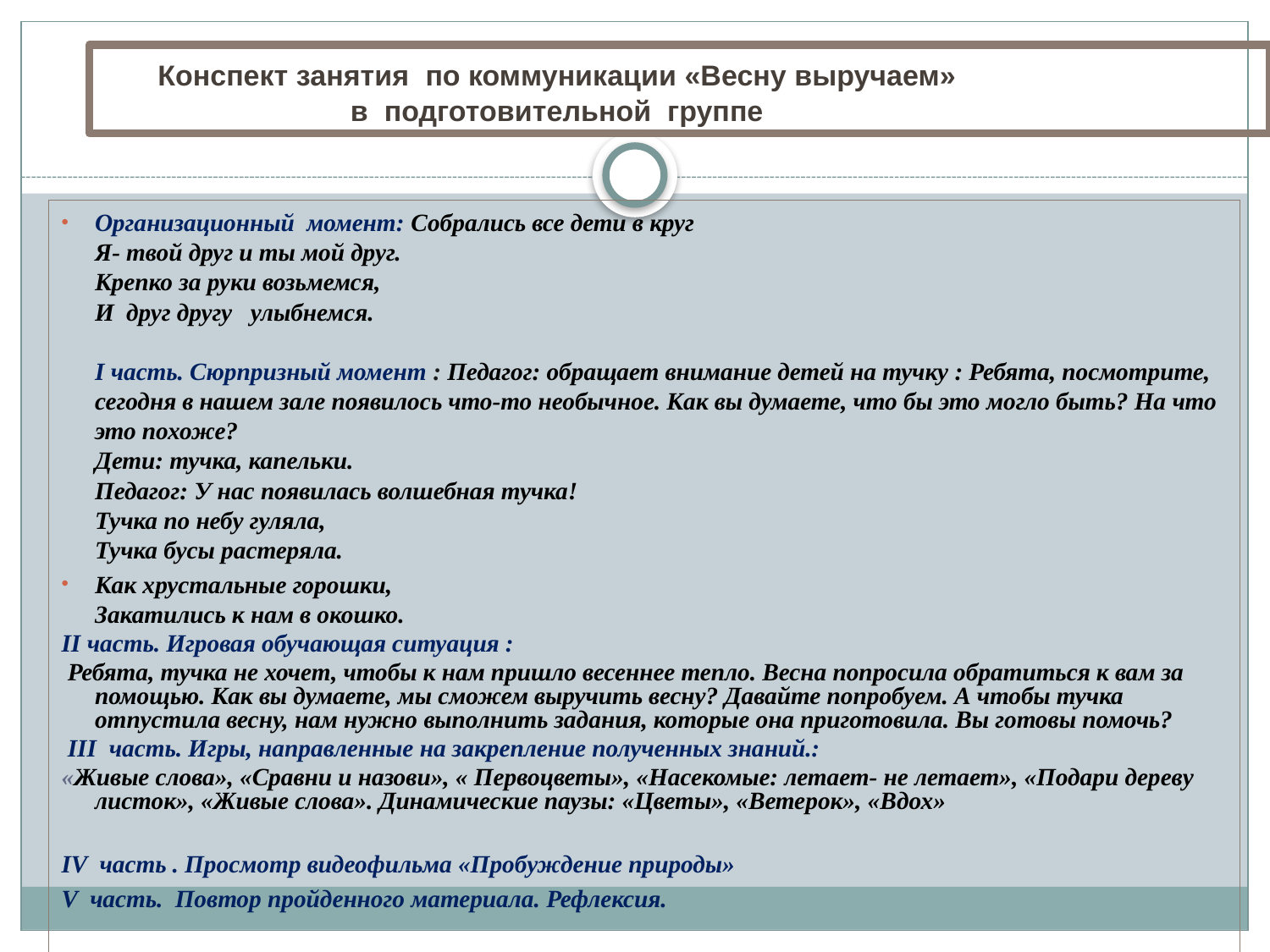

# Конспект занятия  по коммуникации «Весну выручаем» в  подготовительной  группе
Организационный  момент: Собрались все дети в круг
Я- твой друг и ты мой друг.
Крепко за руки возьмемся,
И  друг другу   улыбнемся.
I часть. Сюрпризный момент : Педагог: обращает внимание детей на тучку : Ребята, посмотрите, сегодня в нашем зале появилось что-то необычное. Как вы думаете, что бы это могло быть? На что это похоже?
Дети: тучка, капельки.
Педагог: У нас появилась волшебная тучка!
Тучка по небу гуляла,
Тучка бусы растеряла.
Как хрустальные горошки,
Закатились к нам в окошко.
II часть. Игровая обучающая ситуация :
 Ребята, тучка не хочет, чтобы к нам пришло весеннее тепло. Весна попросила обратиться к вам за помощью. Как вы думаете, мы сможем выручить весну? Давайте попробуем. А чтобы тучка отпустила весну, нам нужно выполнить задания, которые она приготовила. Вы готовы помочь?
 III  часть. Игры, направленные на закрепление полученных знаний.:
«Живые слова», «Сравни и назови», « Первоцветы», «Насекомые: летает- не летает», «Подари дереву листок», «Живые слова». Динамические паузы: «Цветы», «Ветерок», «Вдох»

IV  часть . Просмотр видеофильма «Пробуждение природы»
V  часть.  Повтор пройденного материала. Рефлексия.